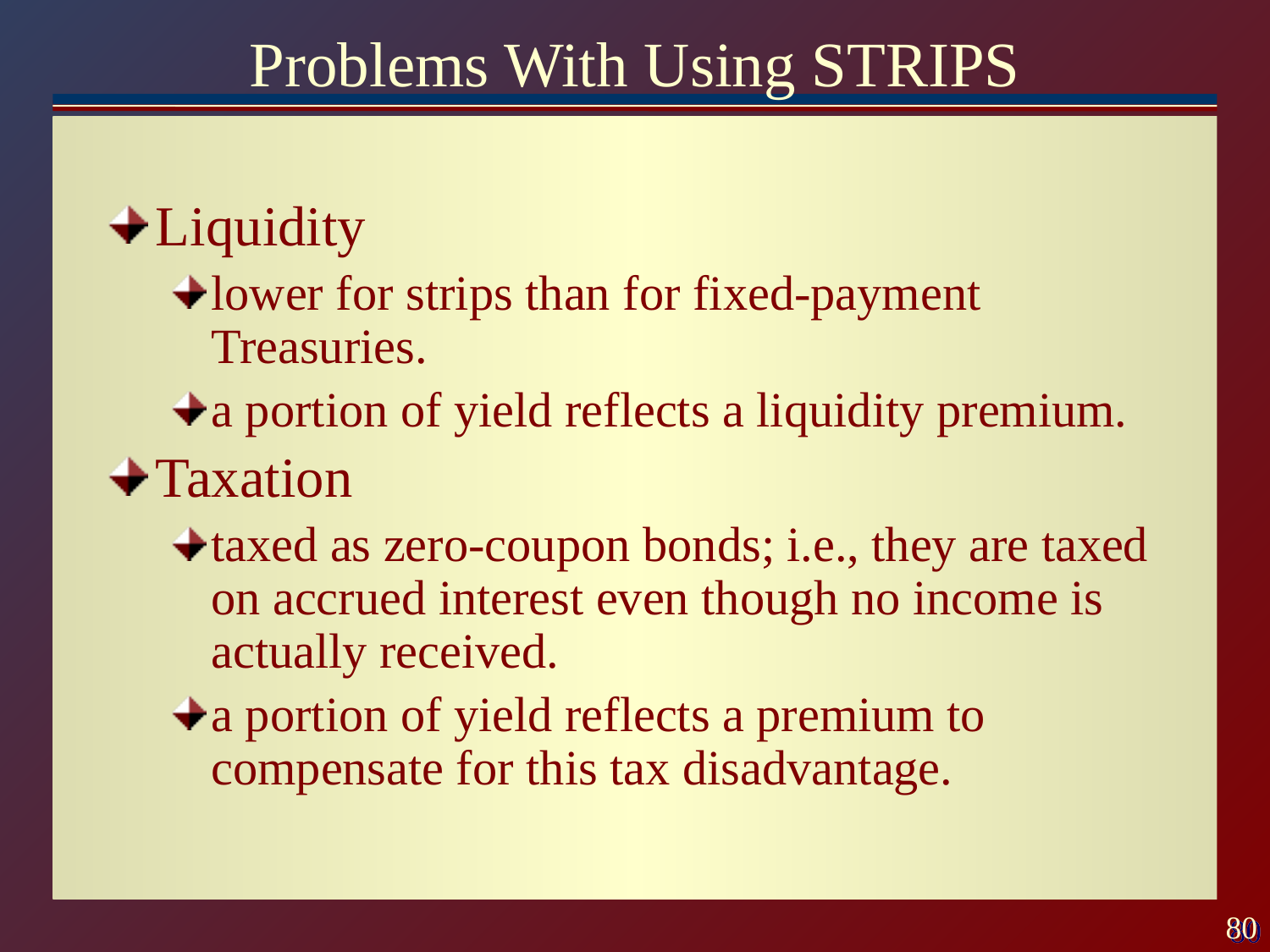

# Problems With Using STRIPS
Liquidity
lower for strips than for fixed-payment Treasuries.
a portion of yield reflects a liquidity premium.
Taxation
taxed as zero-coupon bonds; i.e., they are taxed on accrued interest even though no income is actually received.
a portion of yield reflects a premium to compensate for this tax disadvantage.